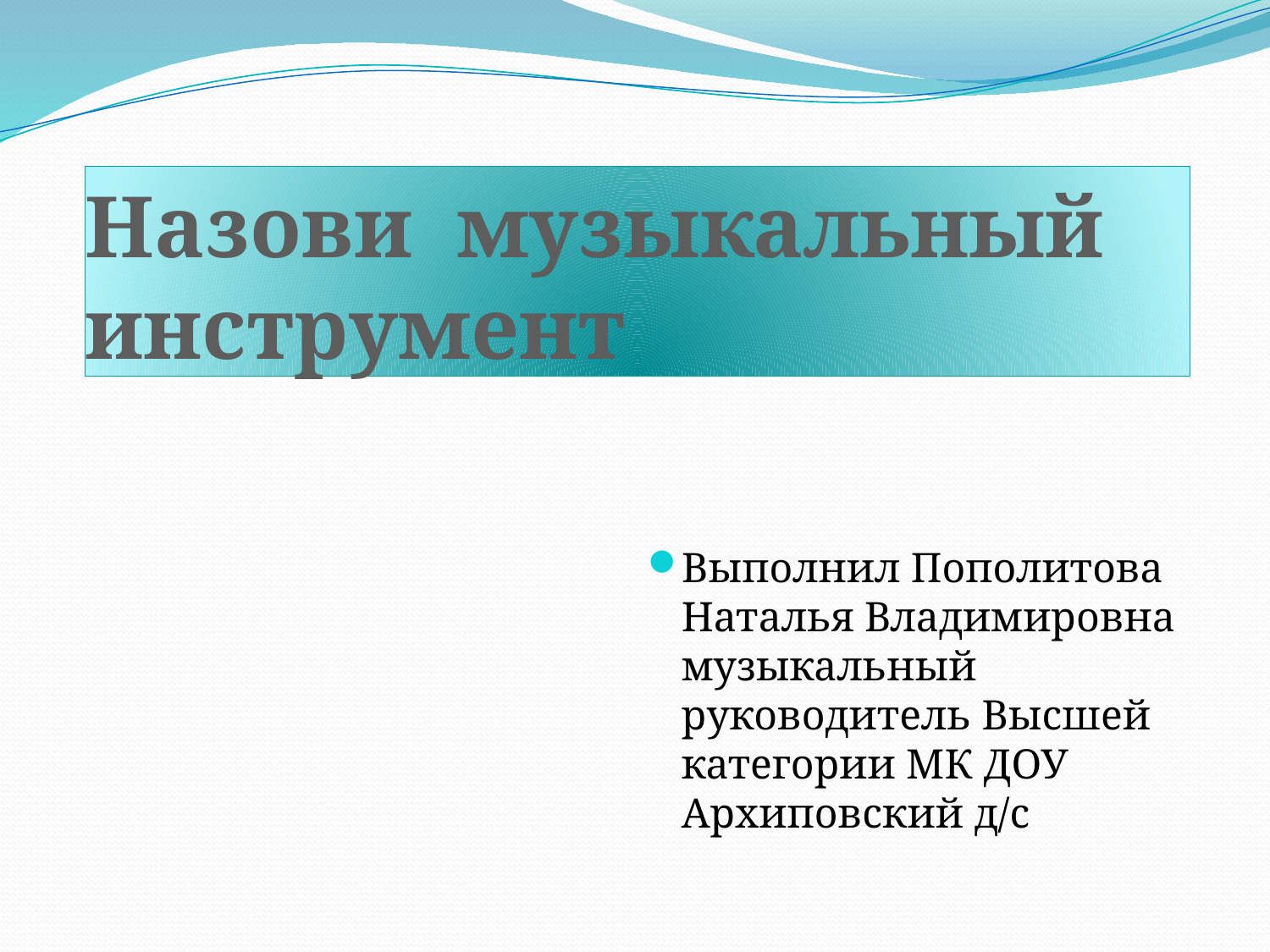

# Назови  музыкальный инструмент
Выполнил Пополитова Наталья Владимировна музыкальный руководитель Высшей категории МК ДОУ Архиповский д/с